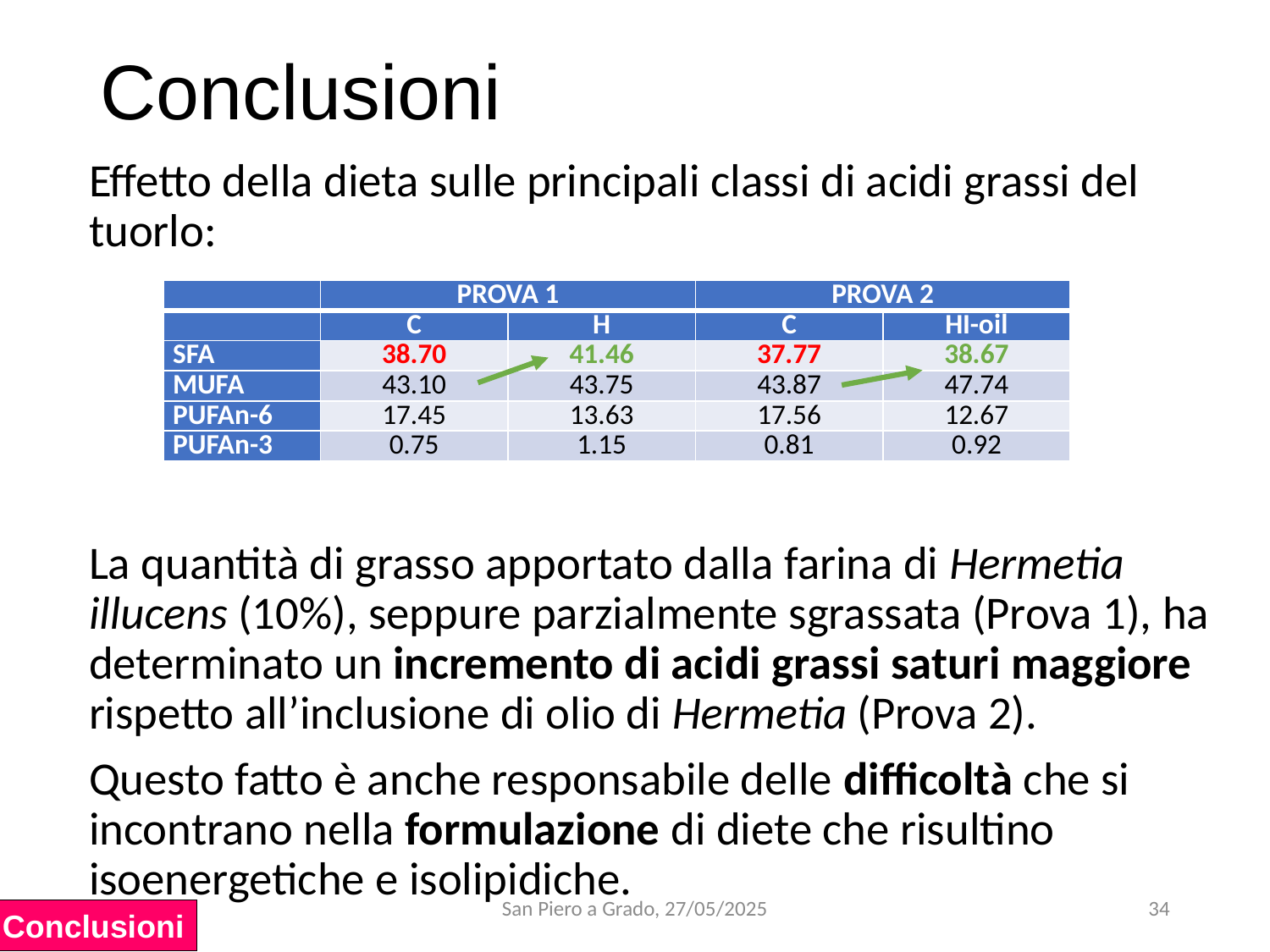

# Conclusioni
Effetto della dieta sulle principali classi di acidi grassi del tuorlo:

La quantità di grasso apportato dalla farina di Hermetia illucens (10%), seppure parzialmente sgrassata (Prova 1), ha determinato un incremento di acidi grassi saturi maggiore rispetto all’inclusione di olio di Hermetia (Prova 2).
Questo fatto è anche responsabile delle difficoltà che si incontrano nella formulazione di diete che risultino isoenergetiche e isolipidiche.

|  | PROVA 1 |  | PROVA 2 |  |
| --- | --- | --- | --- | --- |
|  | C | H | C | HI-oil |
| SFA | 38.70 | 41.46 | 37.77 | 38.67 |
| MUFA | 43.10 | 43.75 | 43.87 | 47.74 |
| PUFAn-6 | 17.45 | 13.63 | 17.56 | 12.67 |
| PUFAn-3 | 0.75 | 1.15 | 0.81 | 0.92 |
San Piero a Grado, 27/05/2025
34
Conclusioni